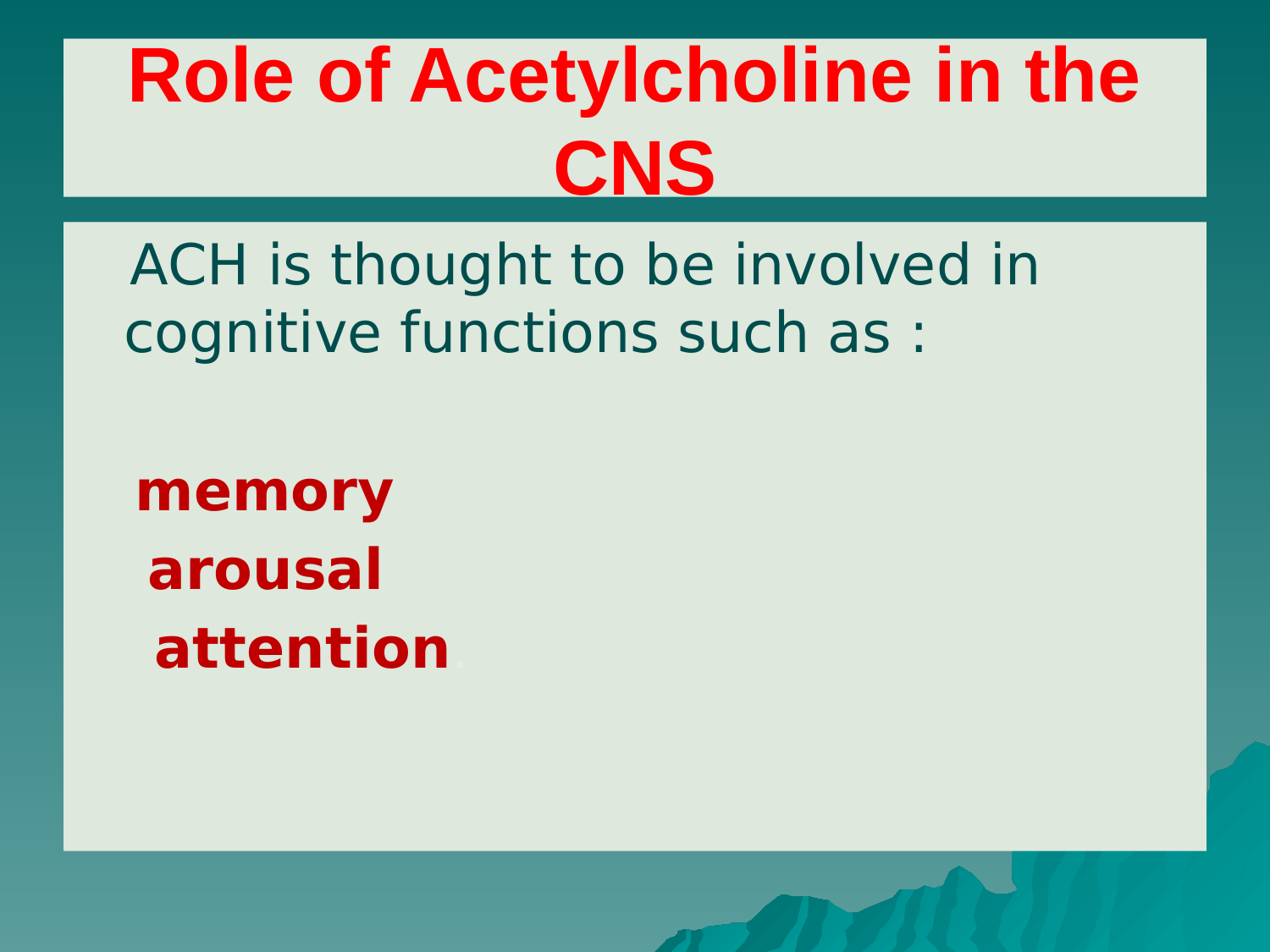

# Role of Acetylcholine in the CNS
   ACH is thought to be involved in cognitive functions such as :

   memory
    arousal
    attention.